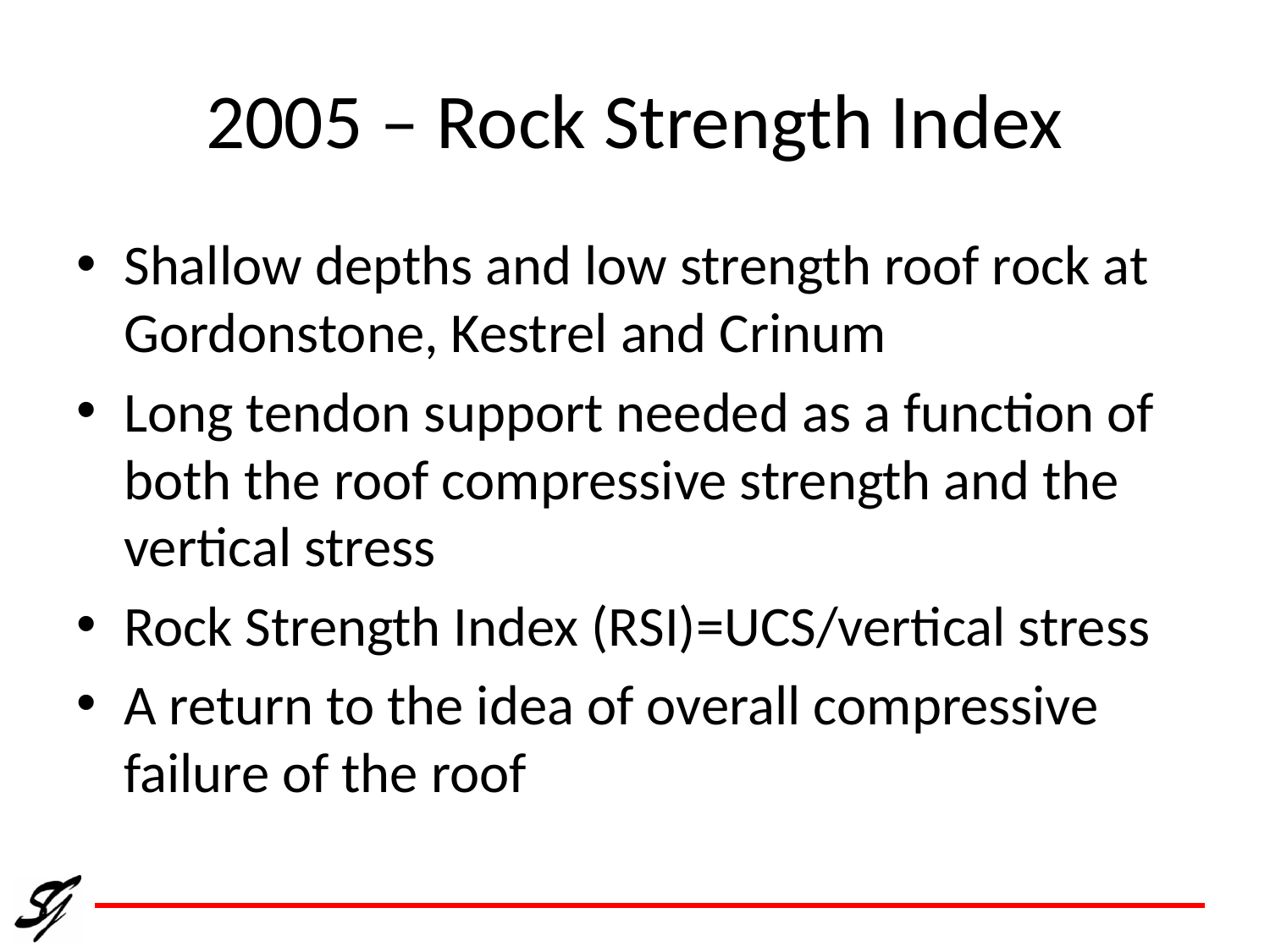

# 2005 – Rock Strength Index
Shallow depths and low strength roof rock at Gordonstone, Kestrel and Crinum
Long tendon support needed as a function of both the roof compressive strength and the vertical stress
Rock Strength Index (RSI)=UCS/vertical stress
A return to the idea of overall compressive failure of the roof